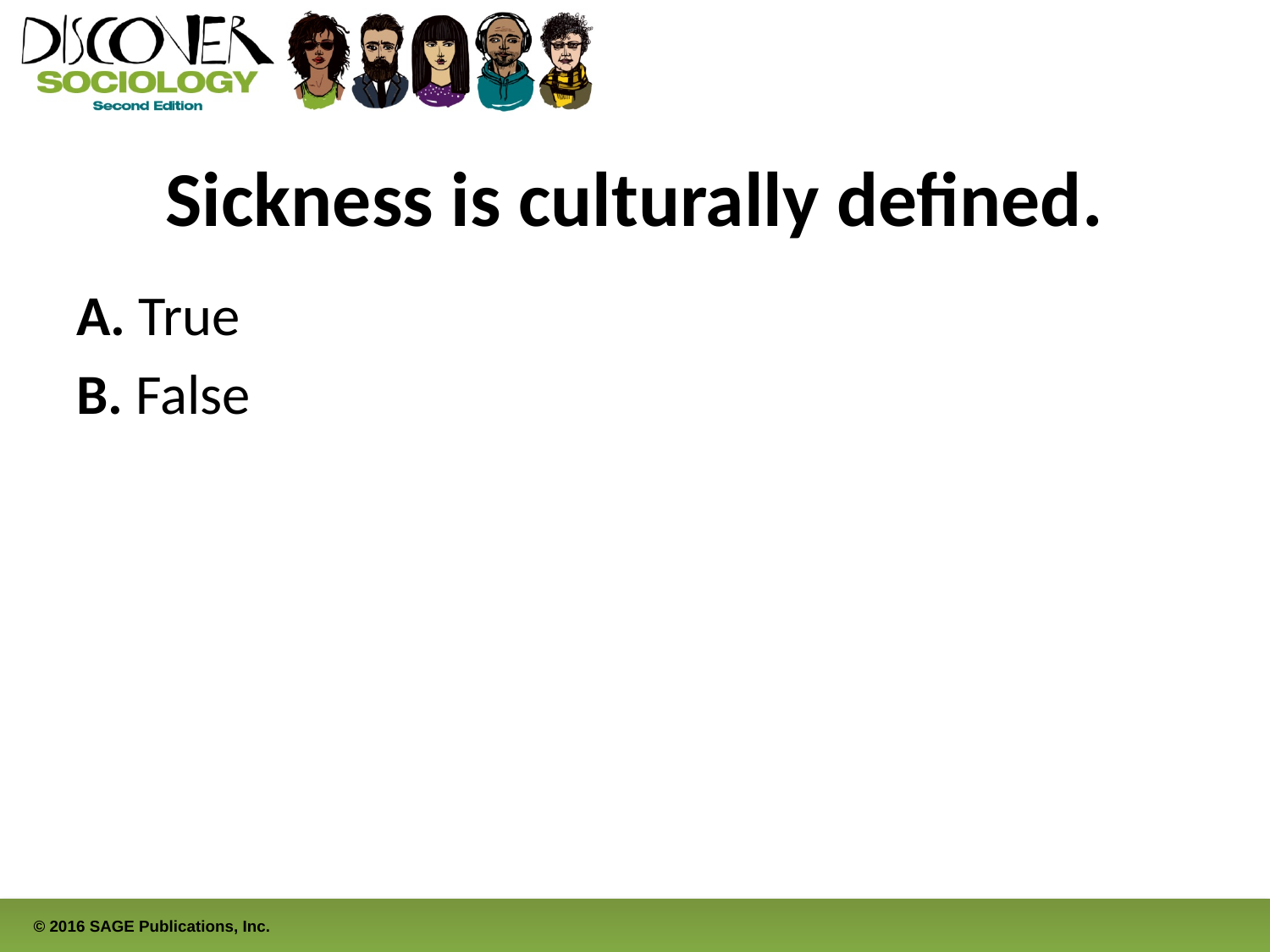

# Sickness is culturally defined.
A. True
B. False